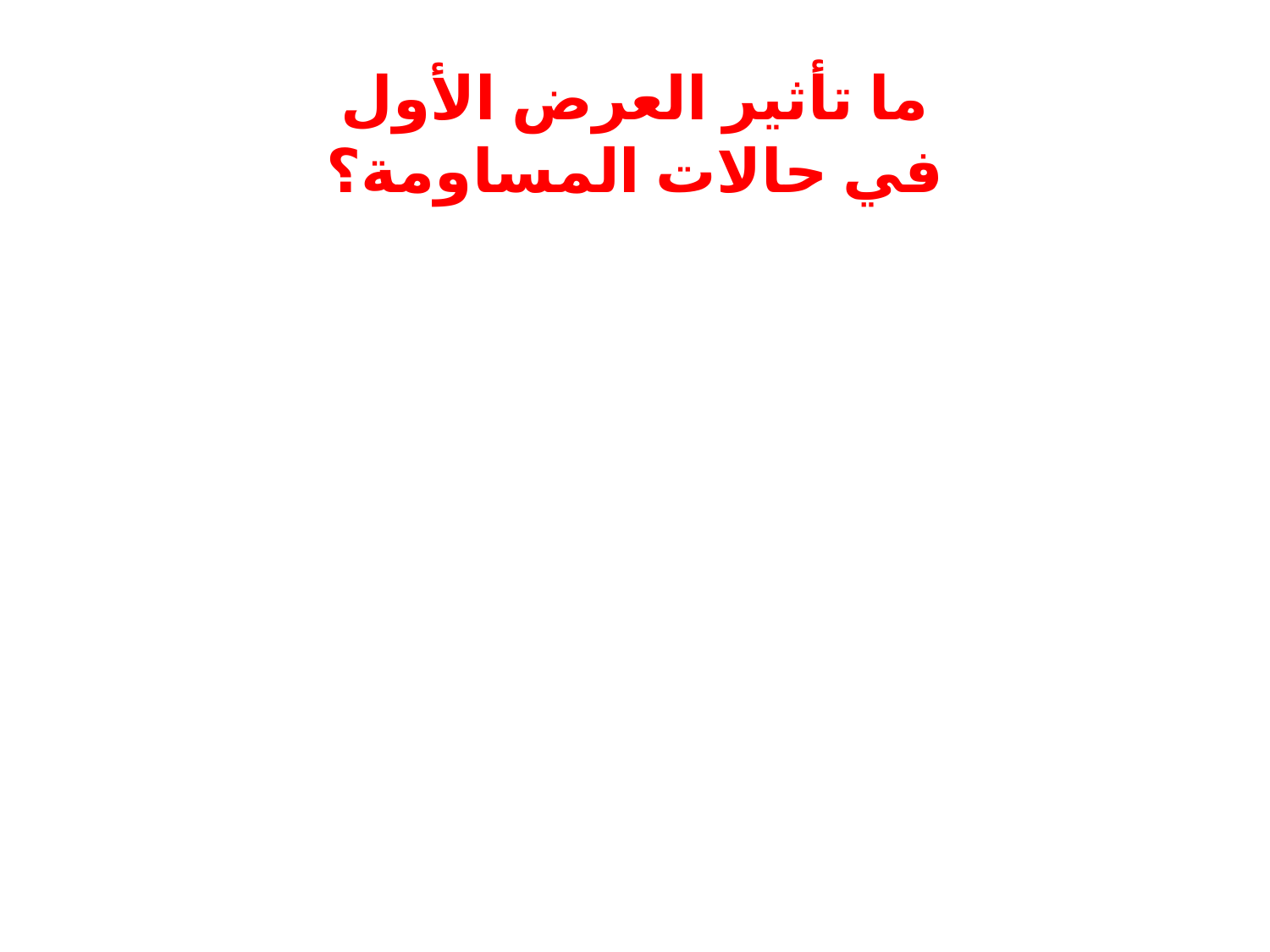

# ما تأثير العرض الأول في حالات المساومة؟